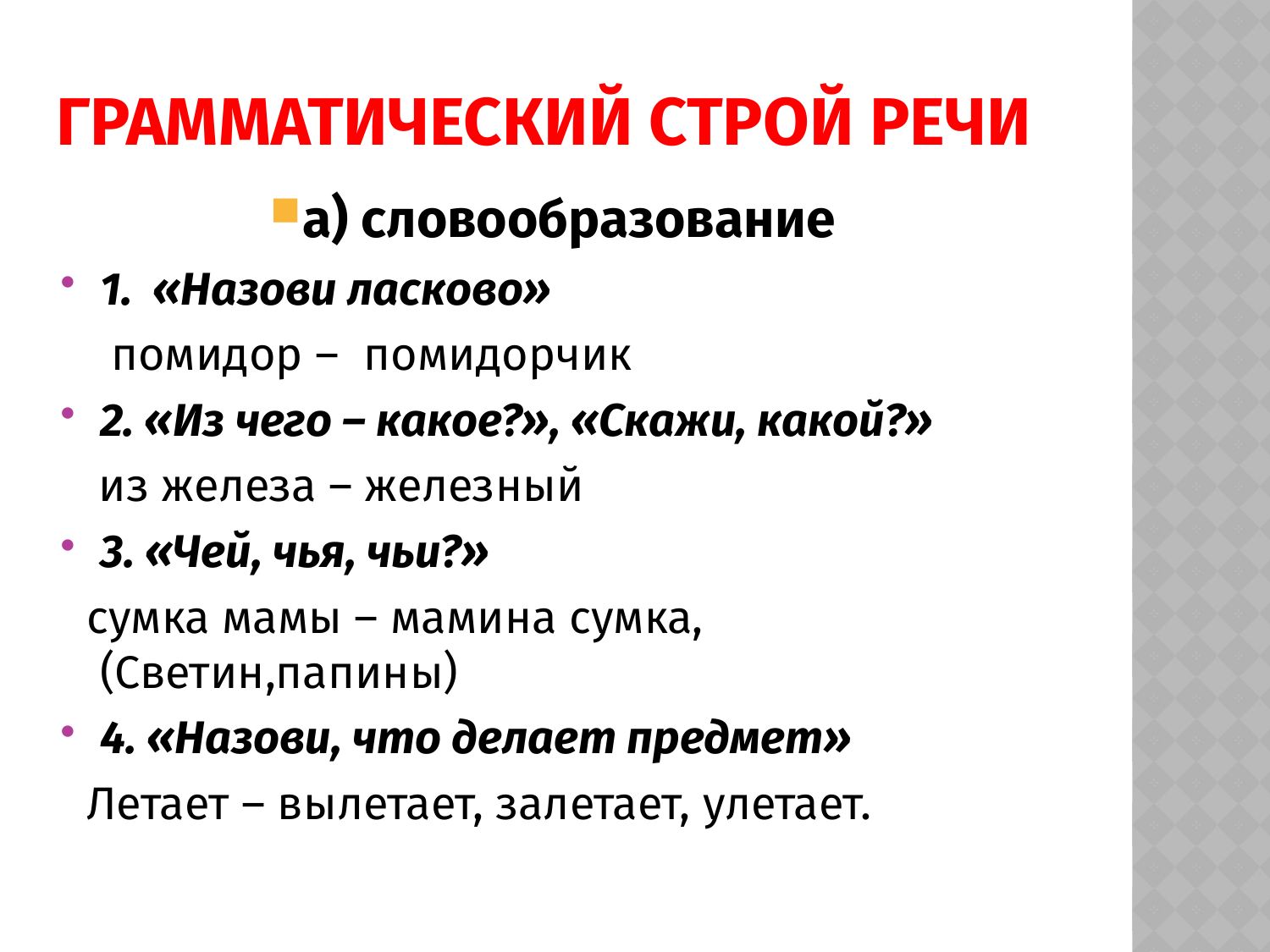

# Грамматический строй речи
а) словообразование
1.  «Назови ласково»
    помидор –  помидорчик
2. «Из чего – какое?», «Скажи, какой?»
   из железа – железный
3. «Чей, чья, чьи?»
  сумка мамы – мамина сумка, (Светин,папины)
4. «Назови, что делает предмет»
  Летает – вылетает, залетает, улетает.